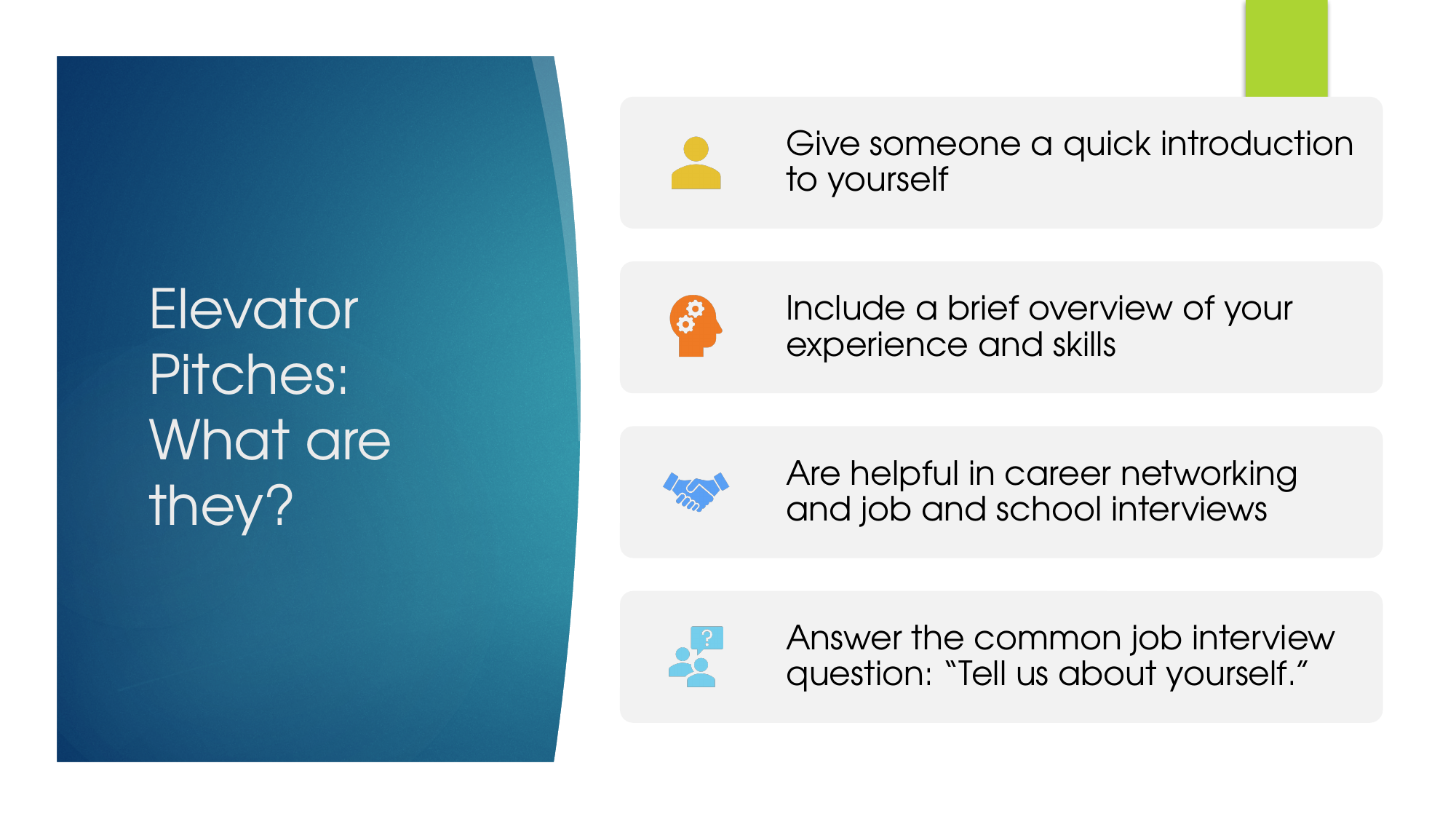

Give someone a quick introduction to yourself
Include a brief overview of your experience and skills
Are helpful in career networking and job and school interviews
Answer the common job interview question: “Tell us about yourself.”
# Elevator Pitches: What are they?